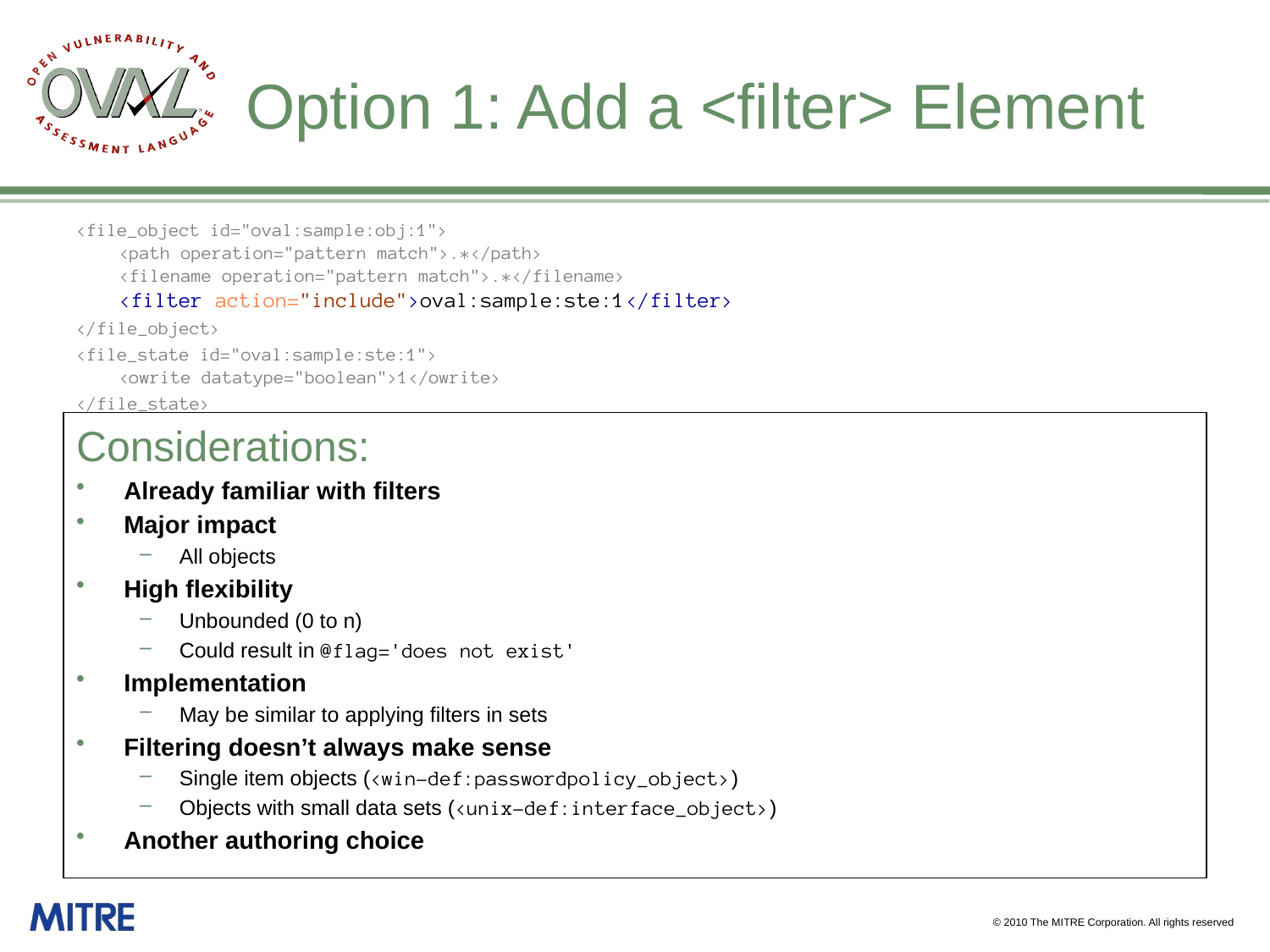

# Option 1: Add a <filter> Element
<file_object id="oval:sample:obj:1">
<path operation="pattern match">.*</path>
<filename operation="pattern match">.*</filename>
<filter action="include">oval:sample:ste:1</filter>
</file_object>
<file_state id="oval:sample:ste:1">
<owrite datatype="boolean">1</owrite>
</file_state>

Considerations:
Already familiar with filters
Major impact
All objects
High flexibility
Unbounded (0 to n)
Could result in @flag='does not exist'
Implementation
May be similar to applying filters in sets
Filtering doesn’t always make sense
Single item objects (<win-def:passwordpolicy_object>)
Objects with small data sets (<unix-def:interface_object>)
Another authoring choice